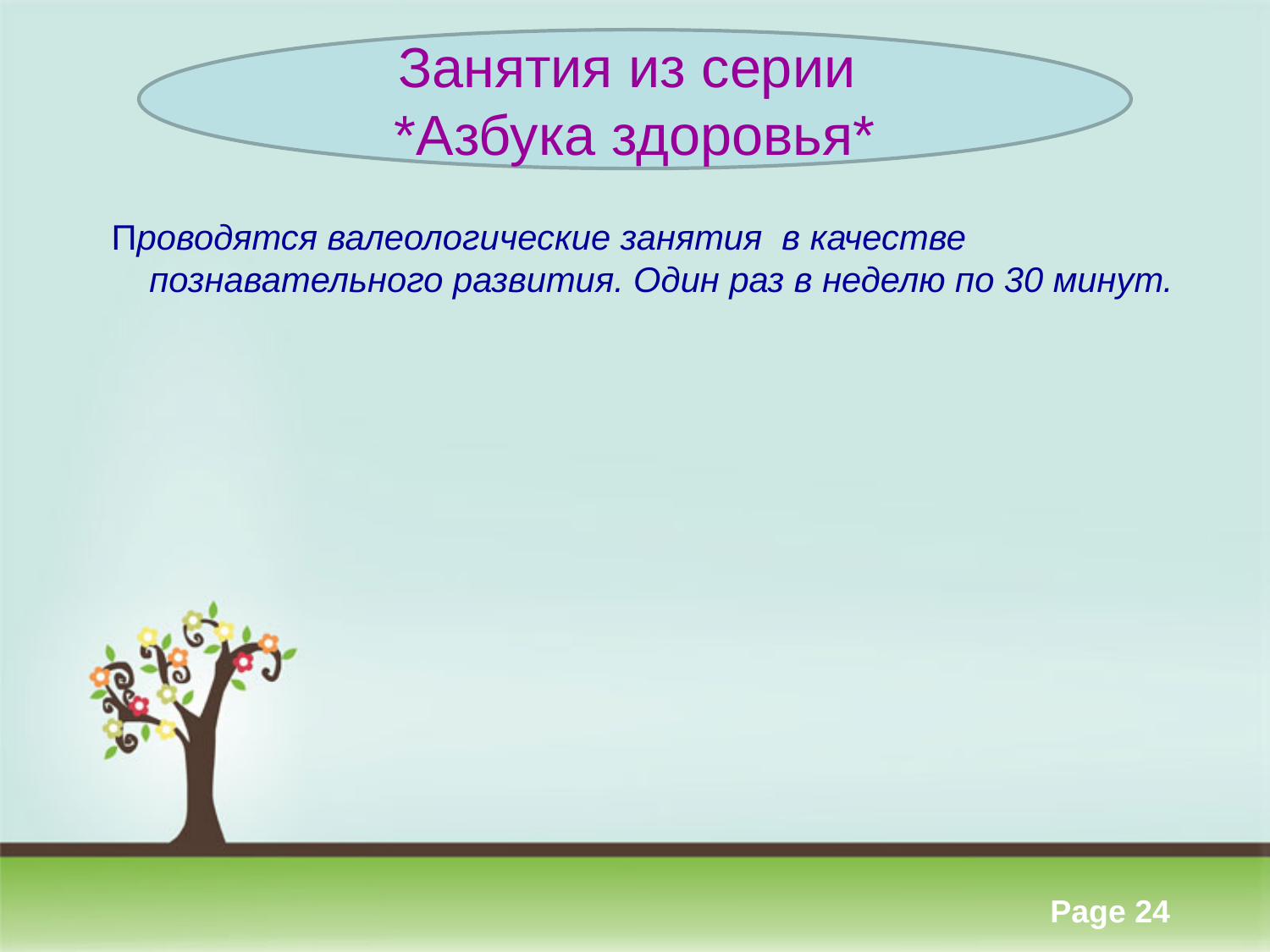

Занятия из серии  *Азбука здоровья*
#
 Проводятся валеологические занятия  в качестве познавательного развития. Один раз в неделю по 30 минут.